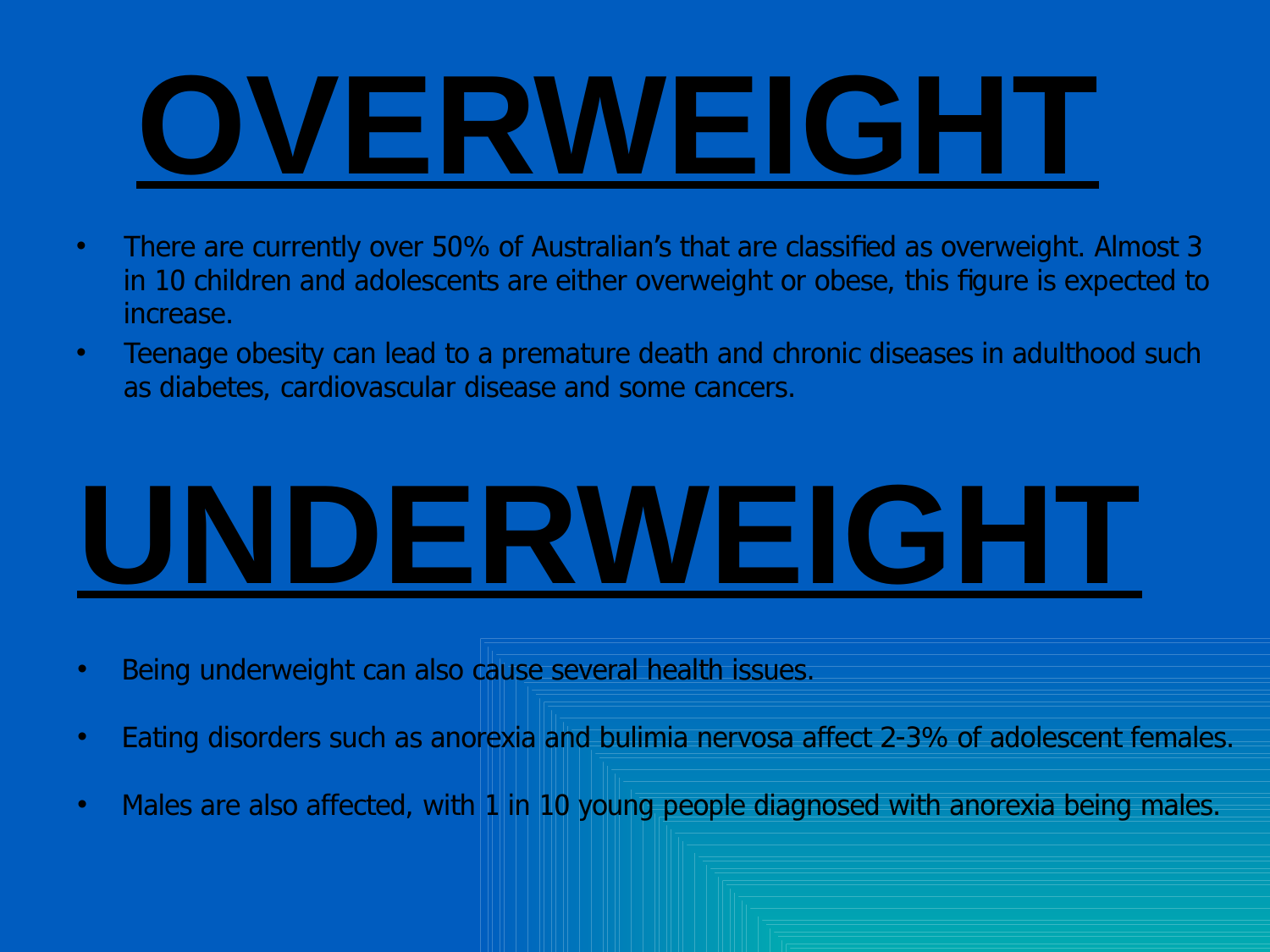

# OVERWEIGHT
There are currently over 50% of Australian’s that are classified as overweight. Almost 3 in 10 children and adolescents are either overweight or obese, this figure is expected to increase.
Teenage obesity can lead to a premature death and chronic diseases in adulthood such as diabetes, cardiovascular disease and some cancers.
UNDERWEIGHT
    Being underweight can also cause several health issues.

    Eating disorders such as anorexia and bulimia nervosa affect 2-3% of adolescent females.

    Males are also affected, with 1 in 10 young people diagnosed with anorexia being males.